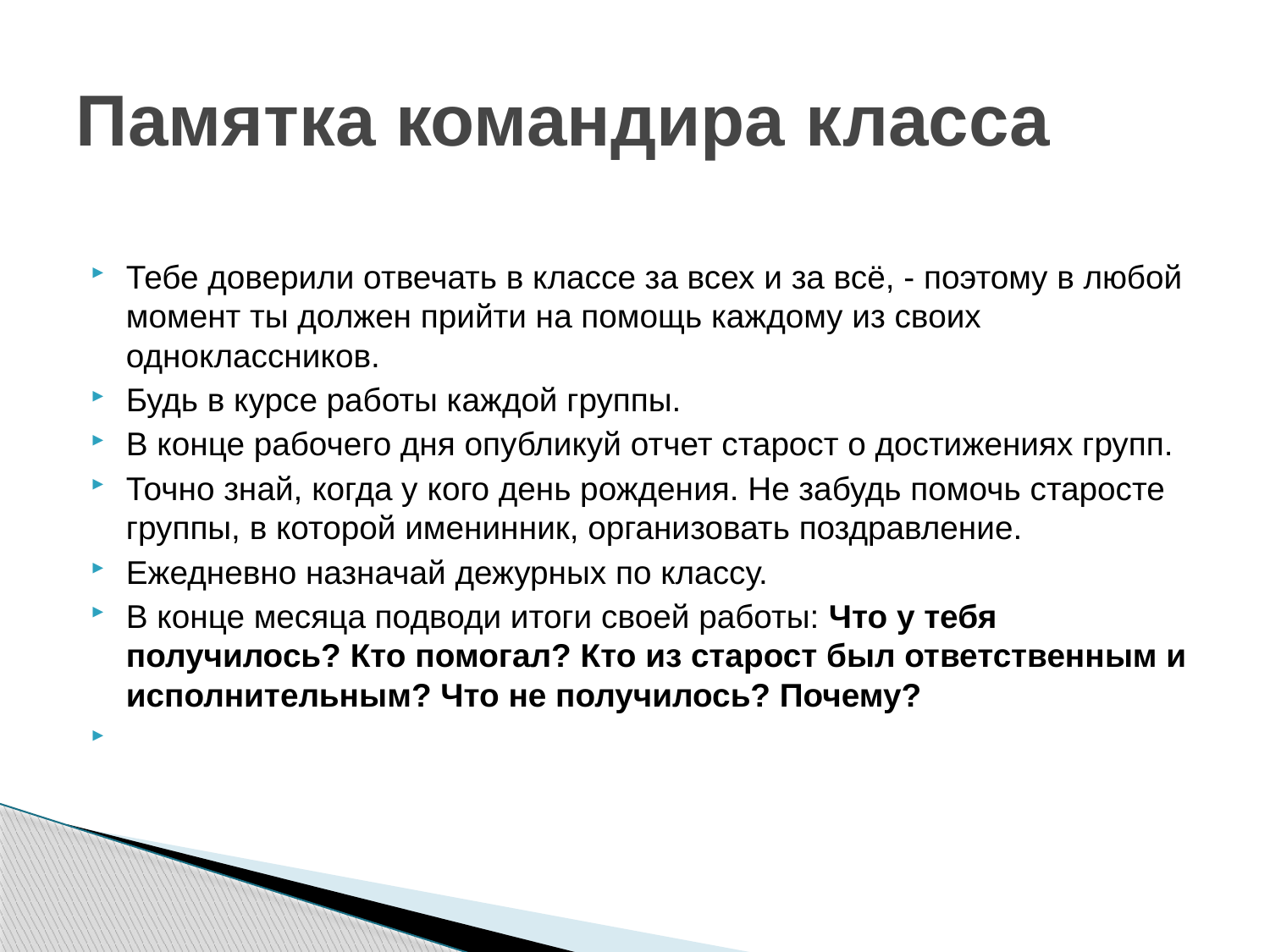

# Памятка командира класса

Тебе доверили отвечать в классе за всех и за всё, - поэтому в любой момент ты должен прийти на помощь каждому из своих одноклассников.
Будь в курсе работы каждой группы.
В конце рабочего дня опубликуй отчет старост о достижениях групп.
Точно знай, когда у кого день рождения. Не забудь помочь старосте группы, в которой именинник, организовать поздравление.
Ежедневно назначай дежурных по классу.
В конце месяца подводи итоги своей работы: Что у тебя получилось? Кто помогал? Кто из старост был ответственным и исполнительным? Что не получилось? Почему?